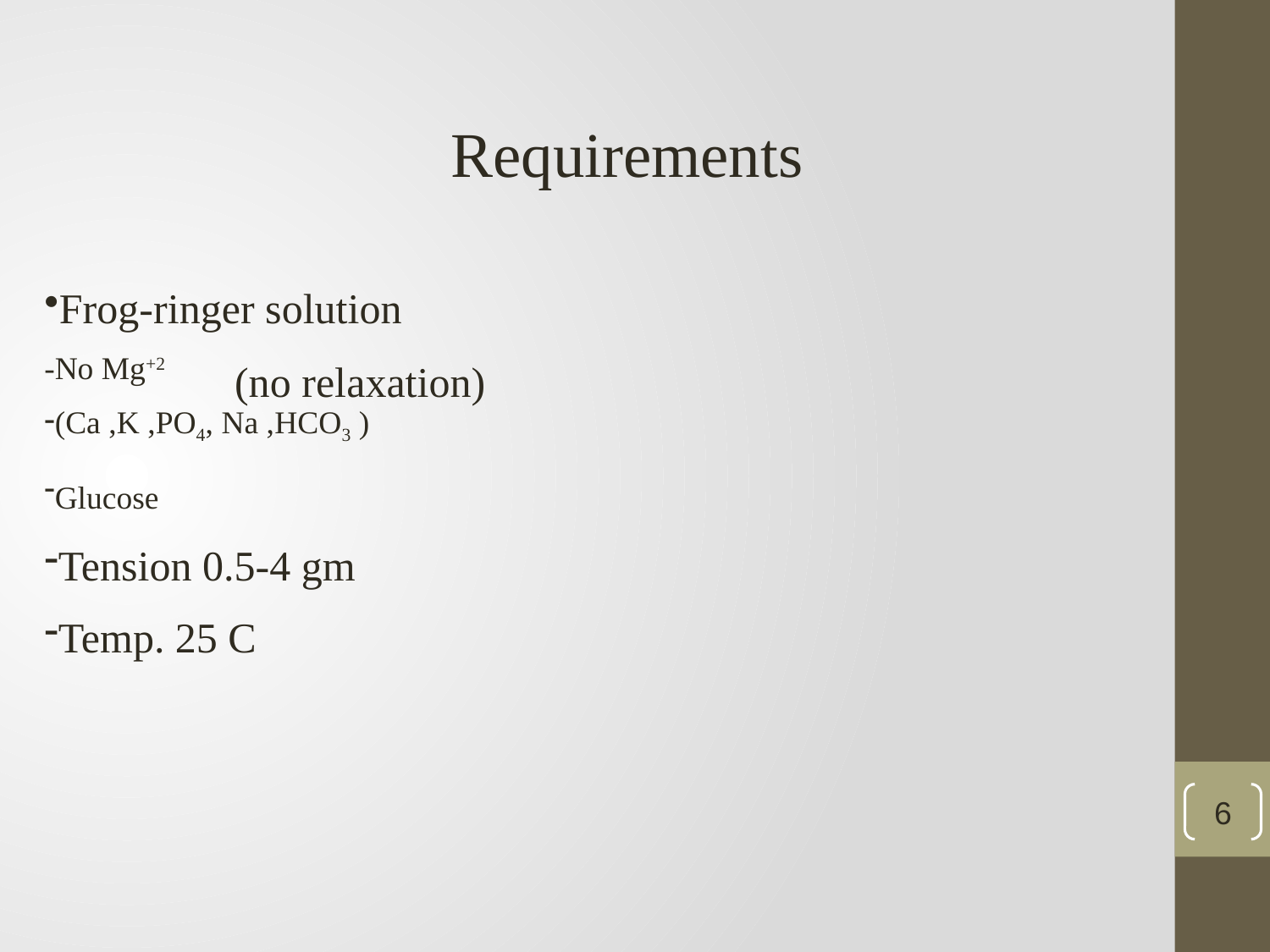

Requirements
Frog-ringer solution
-No Mg+2
(Ca ,K ,PO4, Na ,HCO3 )
Glucose
Tension 0.5-4 gm
Temp. 25 C

(no relaxation)

6